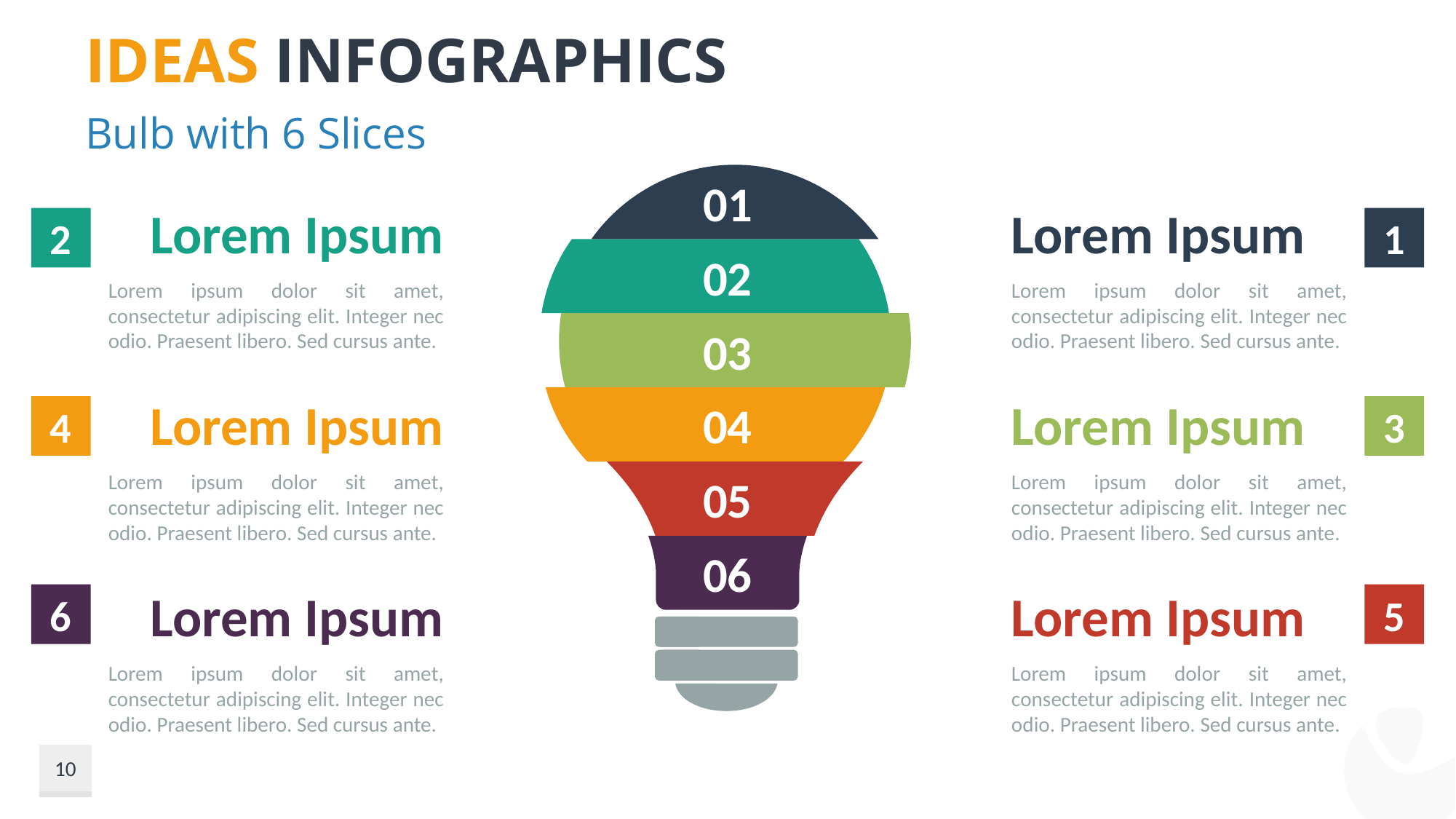

# Ideas Infographics
Bulb with 6 Slices

01
Lorem Ipsum
Lorem ipsum dolor sit amet, consectetur adipiscing elit. Integer nec odio. Praesent libero. Sed cursus ante.
Lorem Ipsum
Lorem ipsum dolor sit amet, consectetur adipiscing elit. Integer nec odio. Praesent libero. Sed cursus ante.
2
1

02

03
Lorem Ipsum
Lorem ipsum dolor sit amet, consectetur adipiscing elit. Integer nec odio. Praesent libero. Sed cursus ante.
Lorem Ipsum
Lorem ipsum dolor sit amet, consectetur adipiscing elit. Integer nec odio. Praesent libero. Sed cursus ante.

04
4
3

05

06
Lorem Ipsum
Lorem ipsum dolor sit amet, consectetur adipiscing elit. Integer nec odio. Praesent libero. Sed cursus ante.
Lorem Ipsum
Lorem ipsum dolor sit amet, consectetur adipiscing elit. Integer nec odio. Praesent libero. Sed cursus ante.
6
5

10